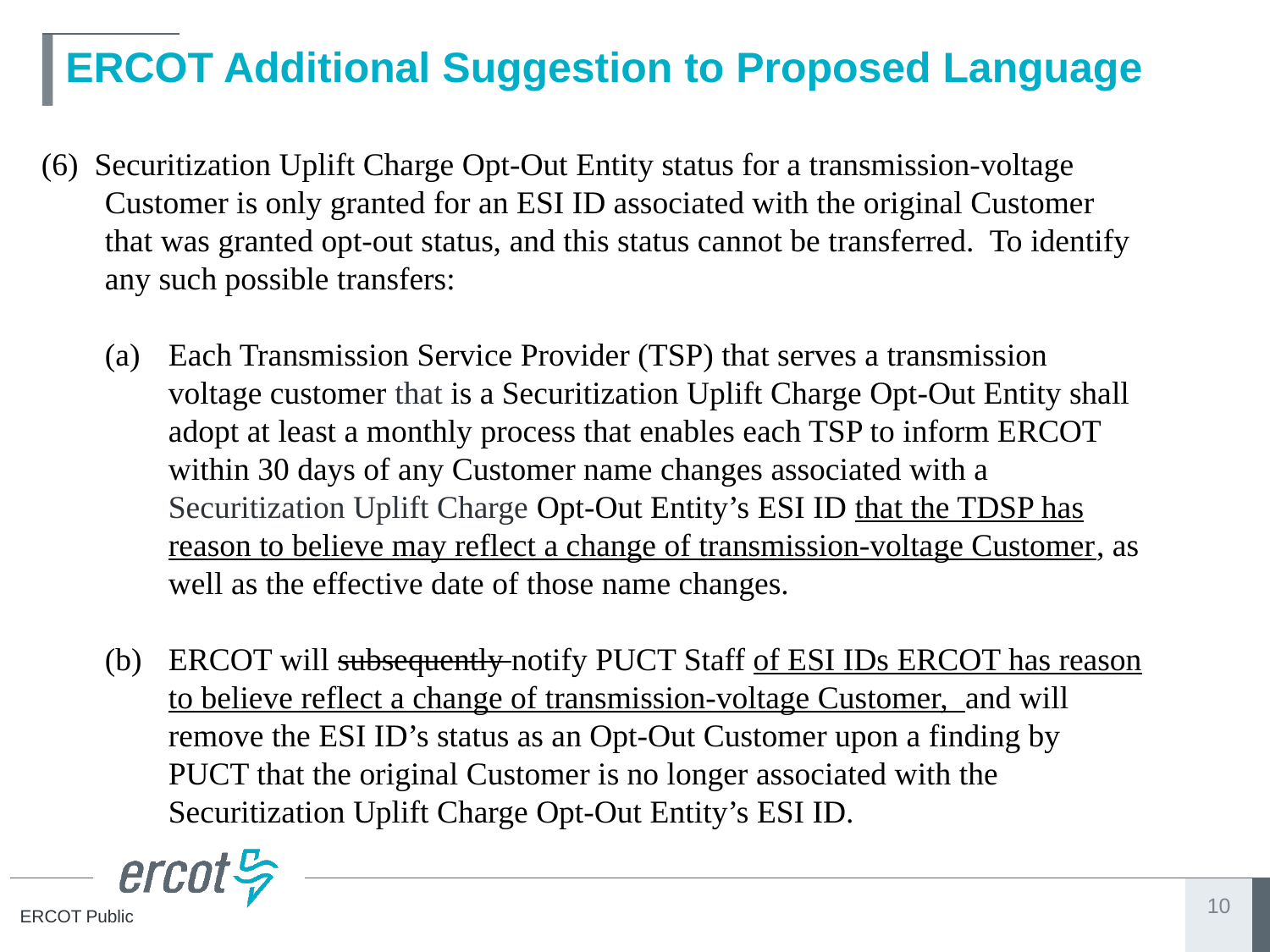

# ERCOT Additional Suggestion to Proposed Language
(6)  Securitization Uplift Charge Opt-Out Entity status for a transmission-voltage Customer is only granted for an ESI ID associated with the original Customer that was granted opt-out status, and this status cannot be transferred.  To identify any such possible transfers:

(a)	Each Transmission Service Provider (TSP) that serves a transmission voltage customer that is a Securitization Uplift Charge Opt-Out Entity shall adopt at least a monthly process that enables each TSP to inform ERCOT within 30 days of any Customer name changes associated with a Securitization Uplift Charge Opt-Out Entity’s ESI ID that the TDSP has reason to believe may reflect a change of transmission-voltage Customer, as well as the effective date of those name changes.

(b)	ERCOT will subsequently notify PUCT Staff of ESI IDs ERCOT has reason to believe reflect a change of transmission-voltage Customer,  and will remove the ESI ID’s status as an Opt-Out Customer upon a finding by PUCT that the original Customer is no longer associated with the Securitization Uplift Charge Opt-Out Entity’s ESI ID.

10